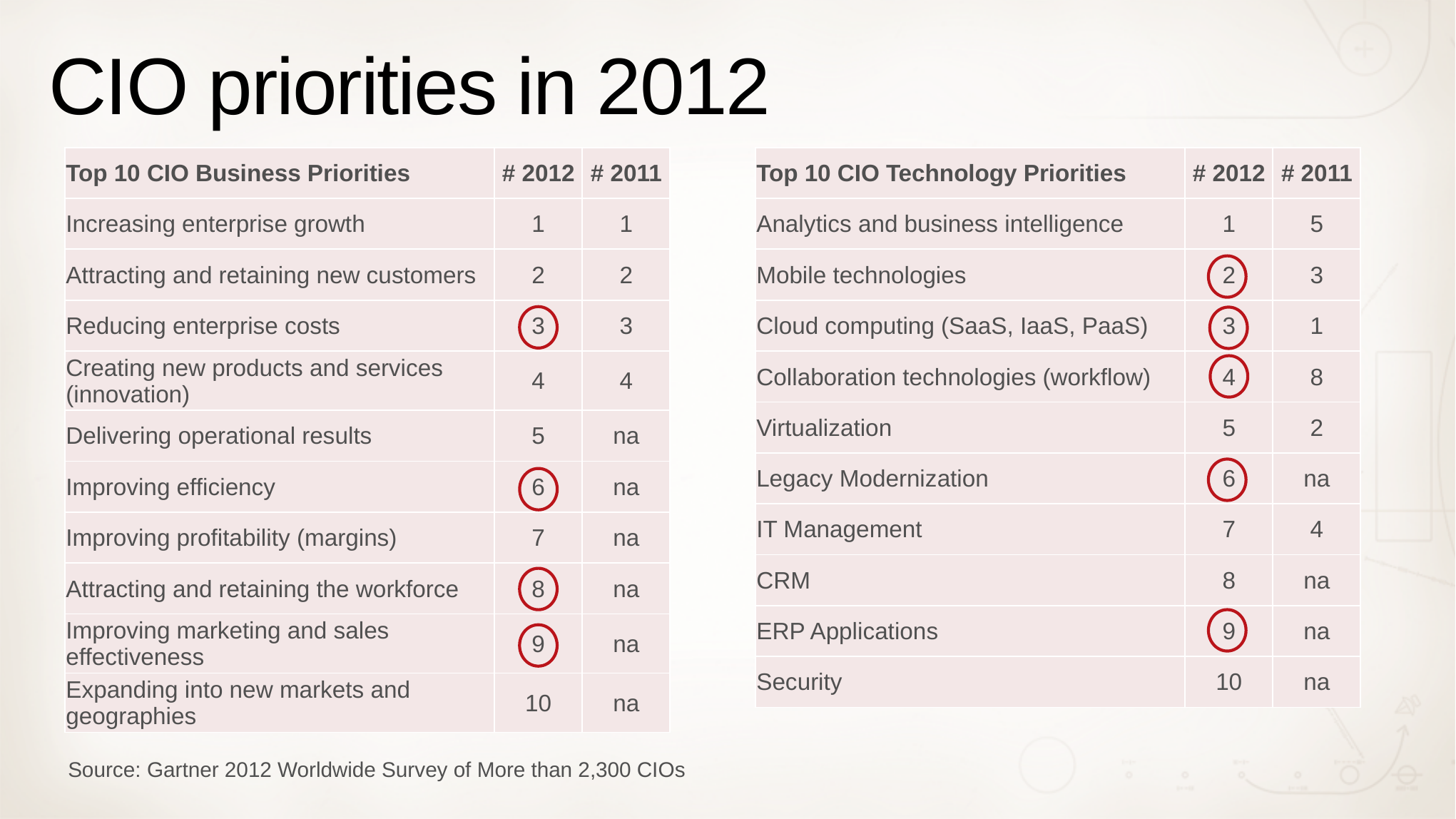

# CIO priorities in 2012
| Top 10 CIO Business Priorities | # 2012 | # 2011 |
| --- | --- | --- |
| Increasing enterprise growth | 1 | 1 |
| Attracting and retaining new customers | 2 | 2 |
| Reducing enterprise costs | 3 | 3 |
| Creating new products and services (innovation) | 4 | 4 |
| Delivering operational results | 5 | na |
| Improving efficiency | 6 | na |
| Improving profitability (margins) | 7 | na |
| Attracting and retaining the workforce | 8 | na |
| Improving marketing and sales effectiveness | 9 | na |
| Expanding into new markets and geographies | 10 | na |
| Top 10 CIO Technology Priorities | # 2012 | # 2011 |
| --- | --- | --- |
| Analytics and business intelligence | 1 | 5 |
| Mobile technologies | 2 | 3 |
| Cloud computing (SaaS, IaaS, PaaS) | 3 | 1 |
| Collaboration technologies (workflow) | 4 | 8 |
| Virtualization | 5 | 2 |
| Legacy Modernization | 6 | na |
| IT Management | 7 | 4 |
| CRM | 8 | na |
| ERP Applications | 9 | na |
| Security | 10 | na |

Source: Gartner 2012 Worldwide Survey of More than 2,300 CIOs